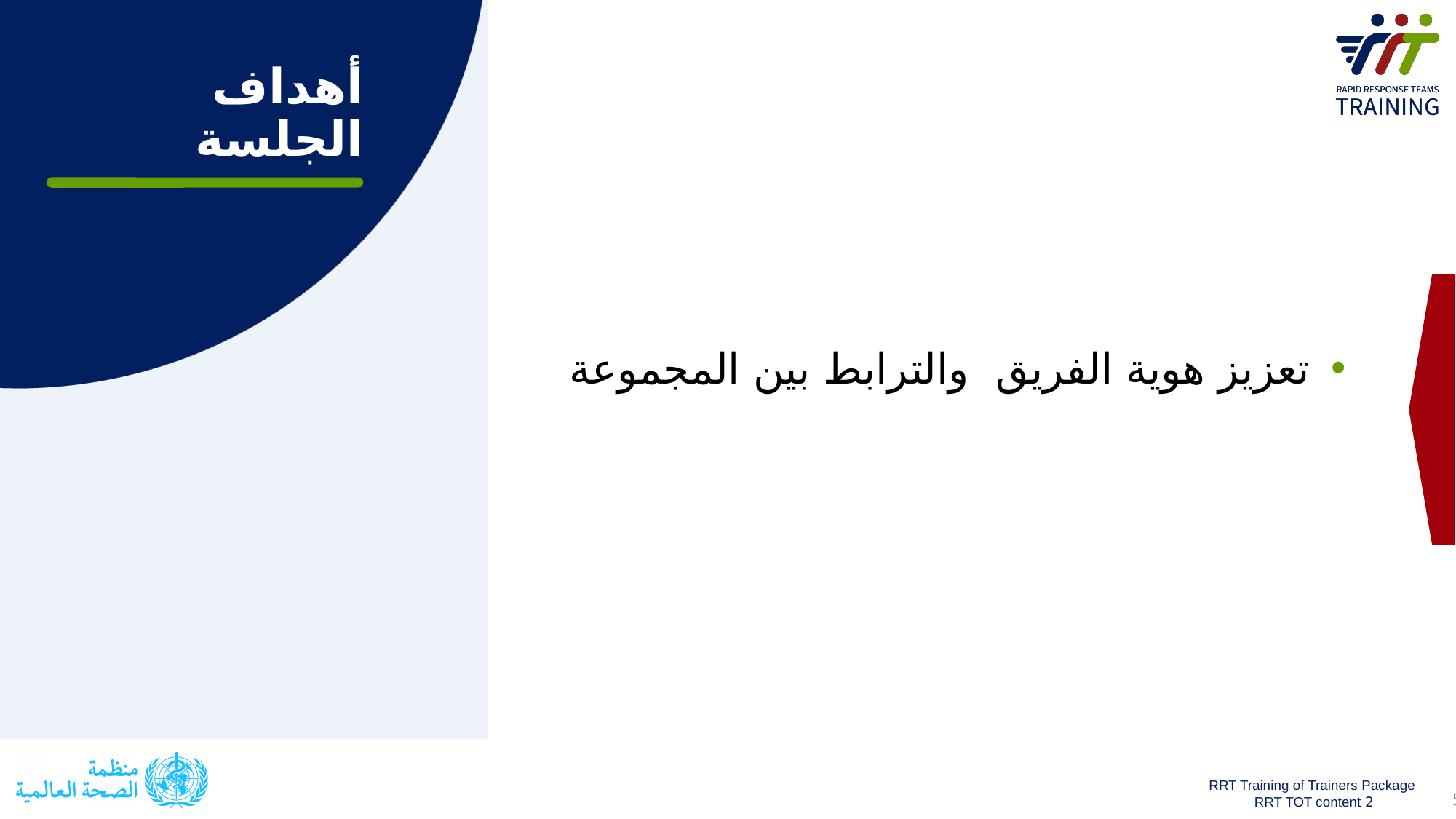

أهداف الجلسة
تعزيز هوية الفريق  والترابط بين المجموعة